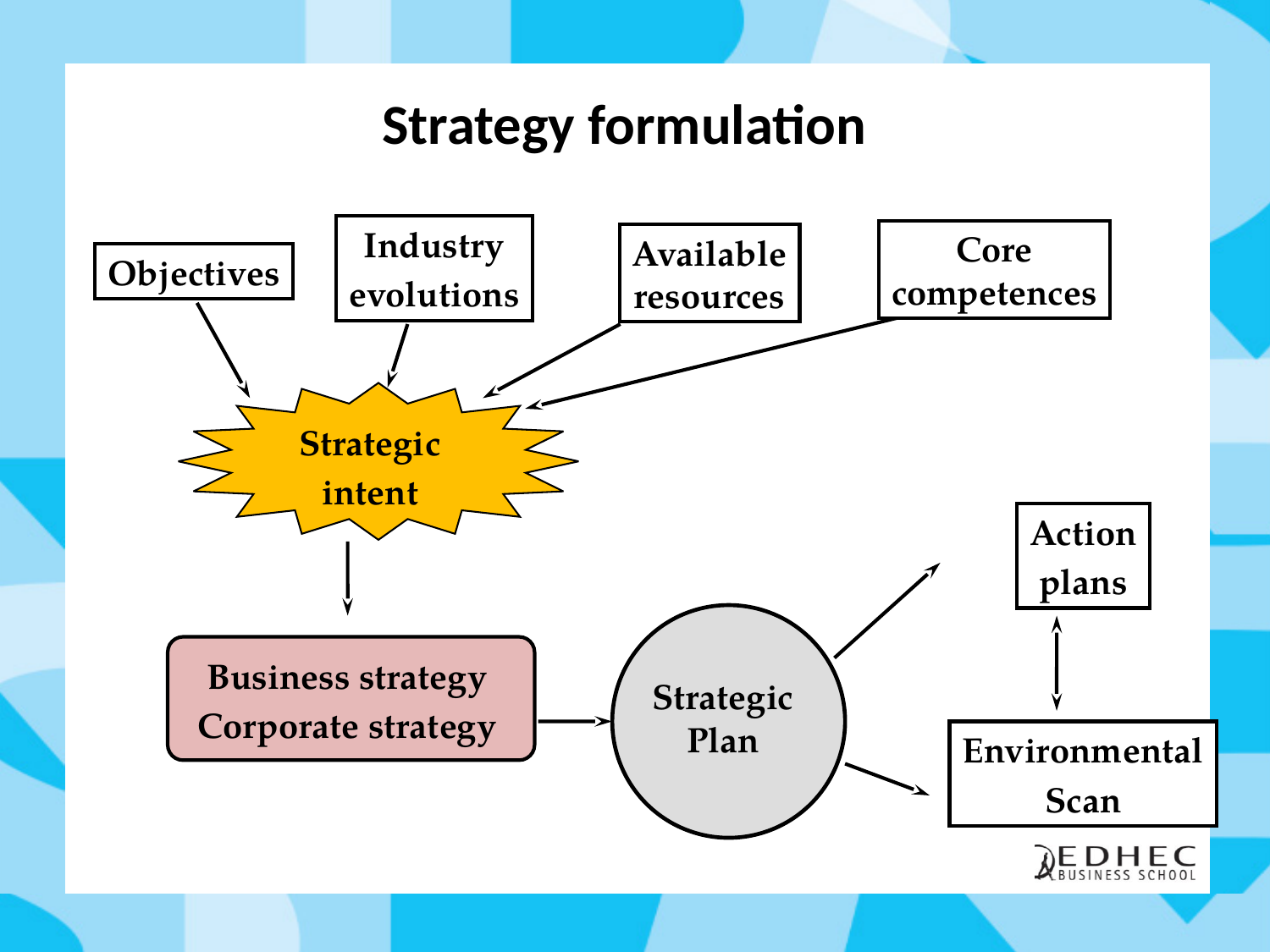

# Strategy formulation
Industry
evolutions
Core
competences
Available
resources
Objectives

Strategic
intent
Action
plans

Business strategy
Corporate strategy
Strategic
Plan

Environmental
Scan